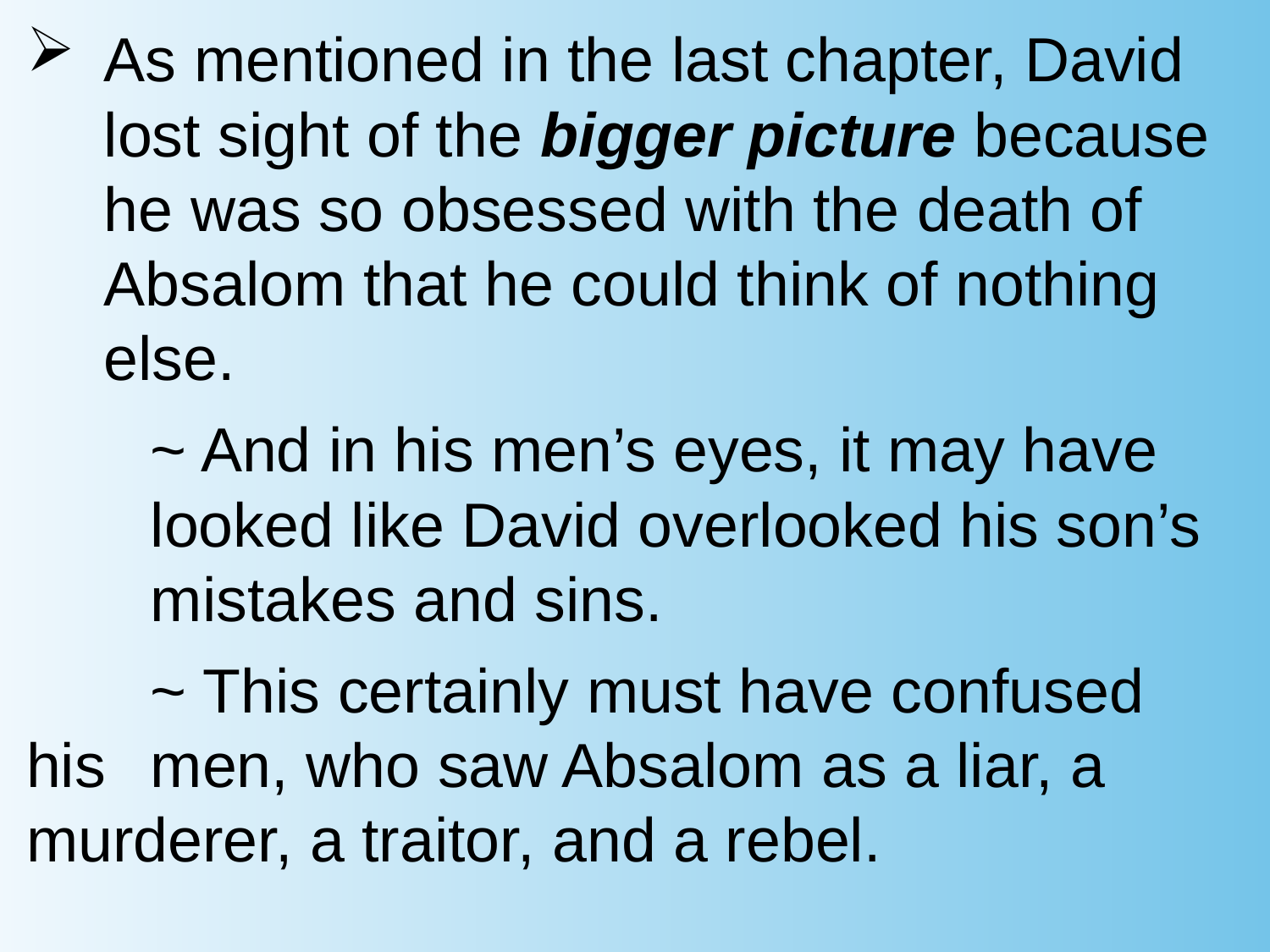

As mentioned in the last chapter, David lost sight of the bigger picture because he was so obsessed with the death of Absalom that he could think of nothing else.
		~ And in his men’s eyes, it may have 						looked like David overlooked his son’s 					mistakes and sins.
		~ This certainly must have confused his 					men, who saw Absalom as a liar, a 						murderer, a traitor, and a rebel.